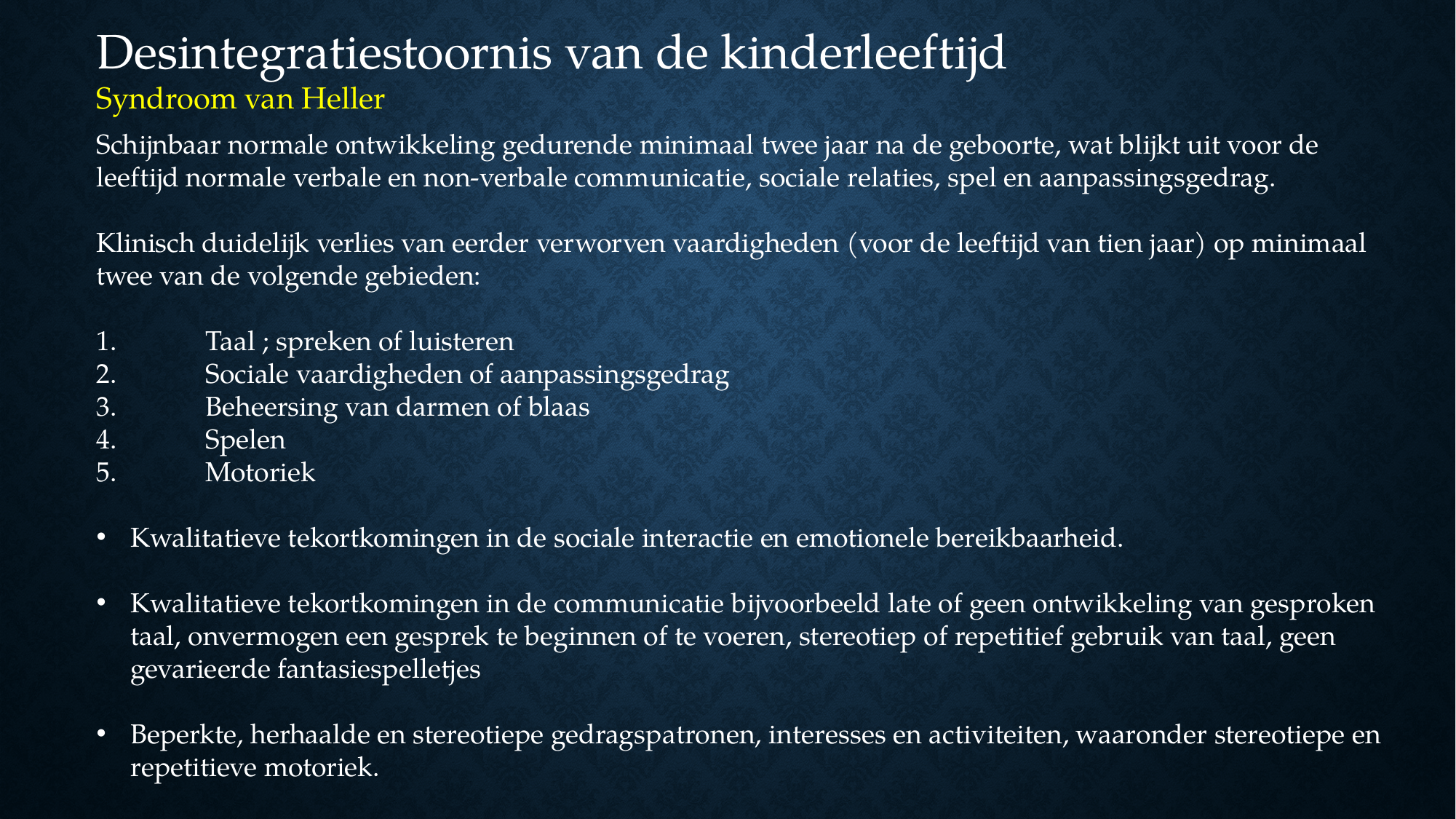

Desintegratiestoornis van de kinderleeftijd
Syndroom van Heller
Schijnbaar normale ontwikkeling gedurende minimaal twee jaar na de geboorte, wat blijkt uit voor de leeftijd normale verbale en non-verbale communicatie, sociale relaties, spel en aanpassingsgedrag.

Klinisch duidelijk verlies van eerder verworven vaardigheden (voor de leeftijd van tien jaar) op minimaal twee van de volgende gebieden:

  	Taal ; spreken of luisteren
  	Sociale vaardigheden of aanpassingsgedrag
  	Beheersing van darmen of blaas
  	Spelen
  	Motoriek

Kwalitatieve tekortkomingen in de sociale interactie en emotionele bereikbaarheid.

Kwalitatieve tekortkomingen in de communicatie bijvoorbeeld late of geen ontwikkeling van gesproken taal, onvermogen een gesprek te beginnen of te voeren, stereotiep of repetitief gebruik van taal, geen gevarieerde fantasiespelletjes

Beperkte, herhaalde en stereotiepe gedragspatronen, interesses en activiteiten, waaronder stereotiepe en repetitieve motoriek.